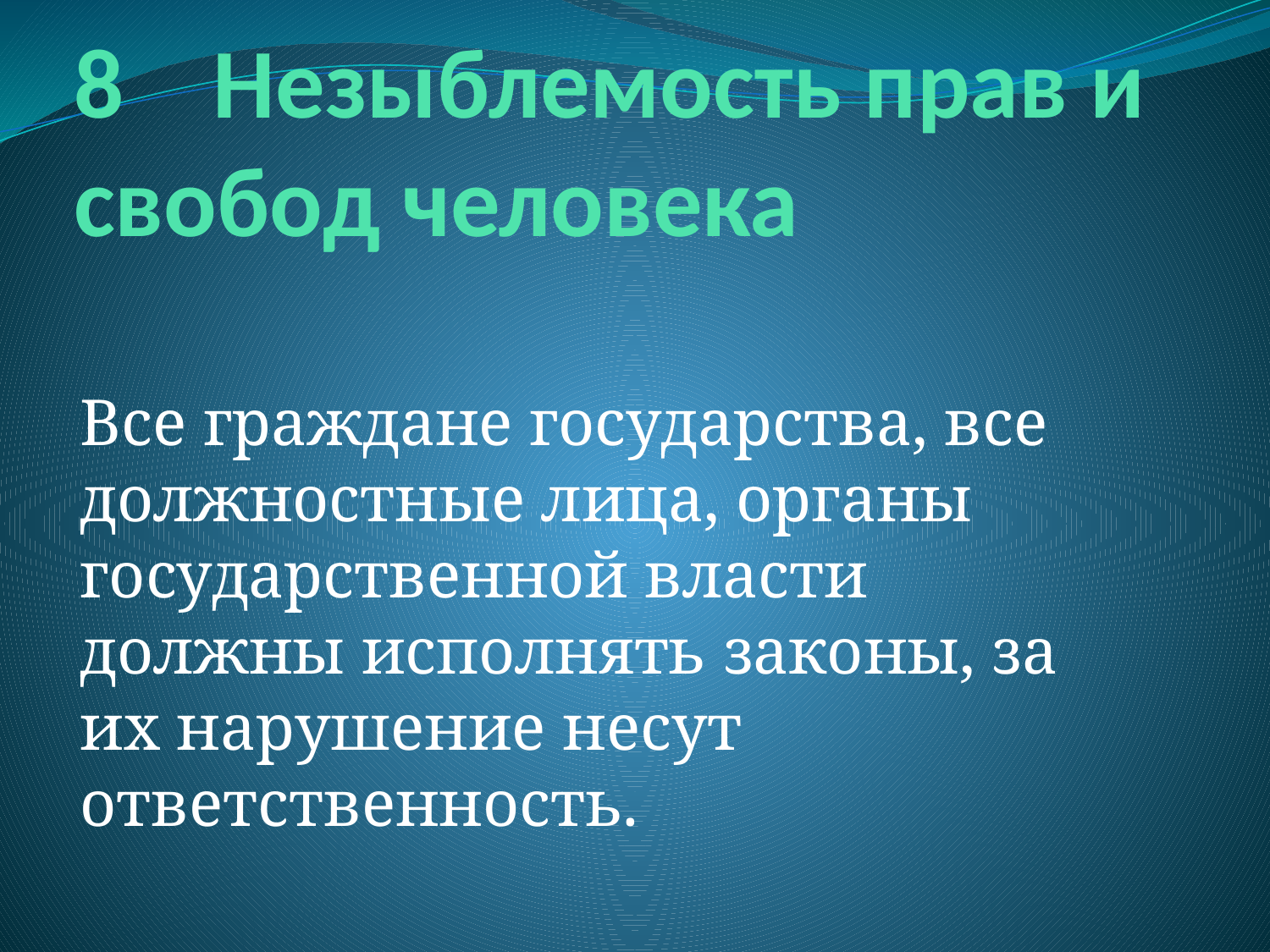

# 8    Незыблемость прав и свобод человека
Все граждане государства, все должностные лица, органы государственной власти должны исполнять законы, за их нарушение несут ответственность.